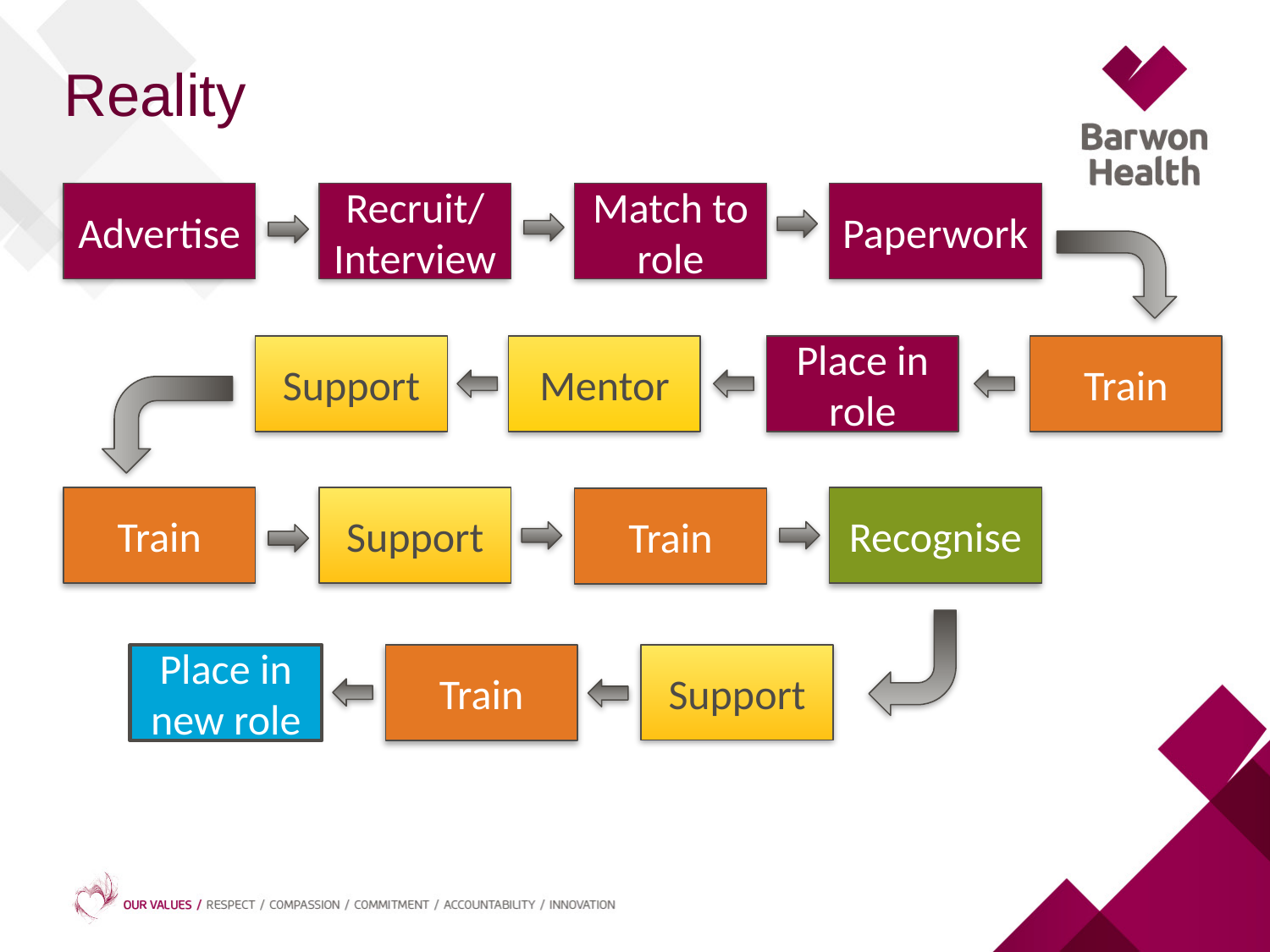

# Reality
Paperwork
Match to role
Recruit/ Interview
Advertise

Support
Mentor
Place in role
Train

Recognise
Train
Support
Train

Support
Place in new role
Train